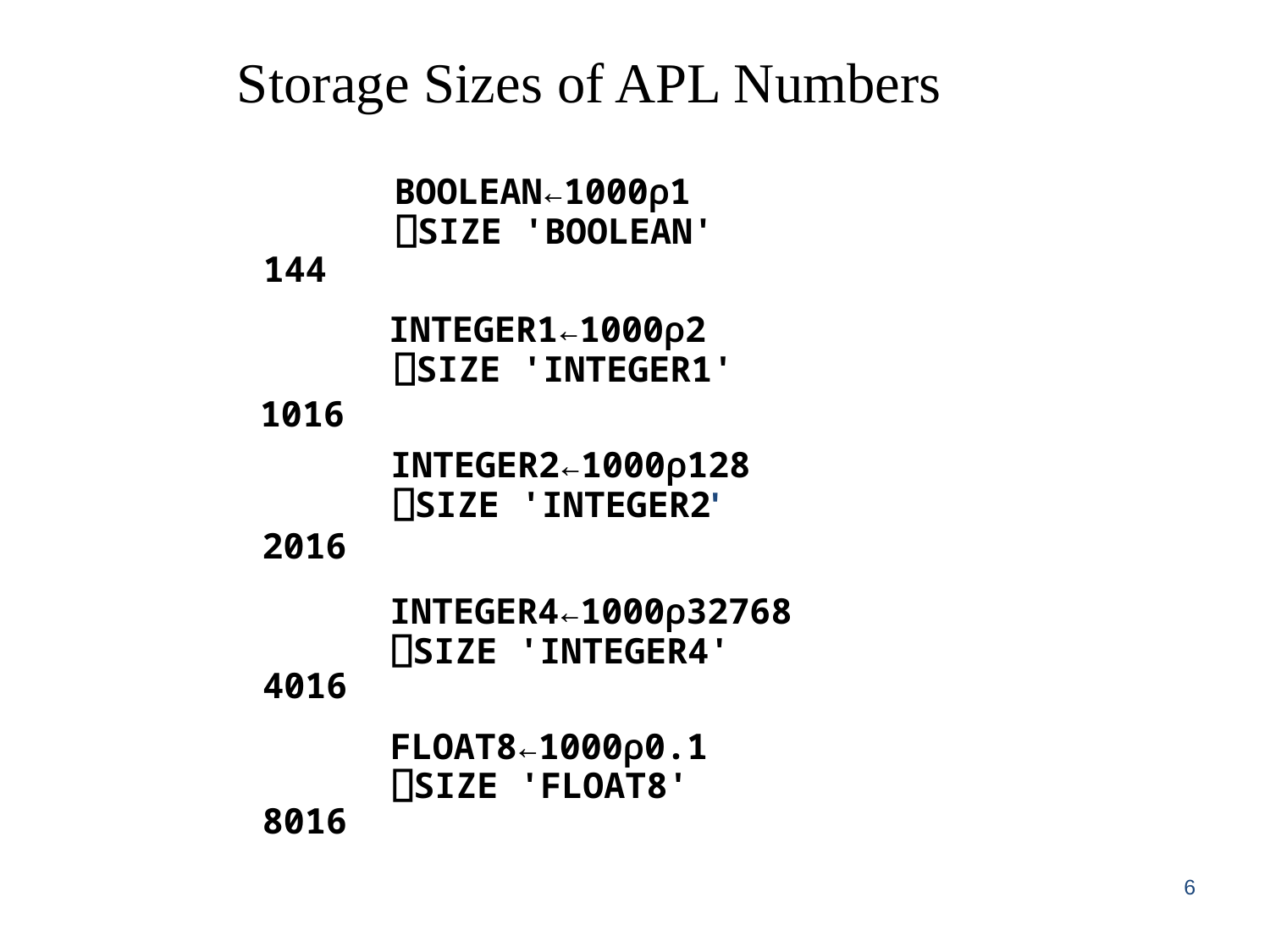

# Storage Sizes of APL Numbers
      BOOLEAN←1000⍴1
      ⎕SIZE 'BOOLEAN'
144
      INTEGER1←1000⍴2
      ⎕SIZE 'INTEGER1'
1016
      INTEGER2←1000⍴128

      ⎕SIZE 'INTEGER2'
2016
      INTEGER4←1000⍴32768
      ⎕SIZE 'INTEGER4'
4016
      FLOAT8←1000⍴0.1
      ⎕SIZE 'FLOAT8'
8016
6